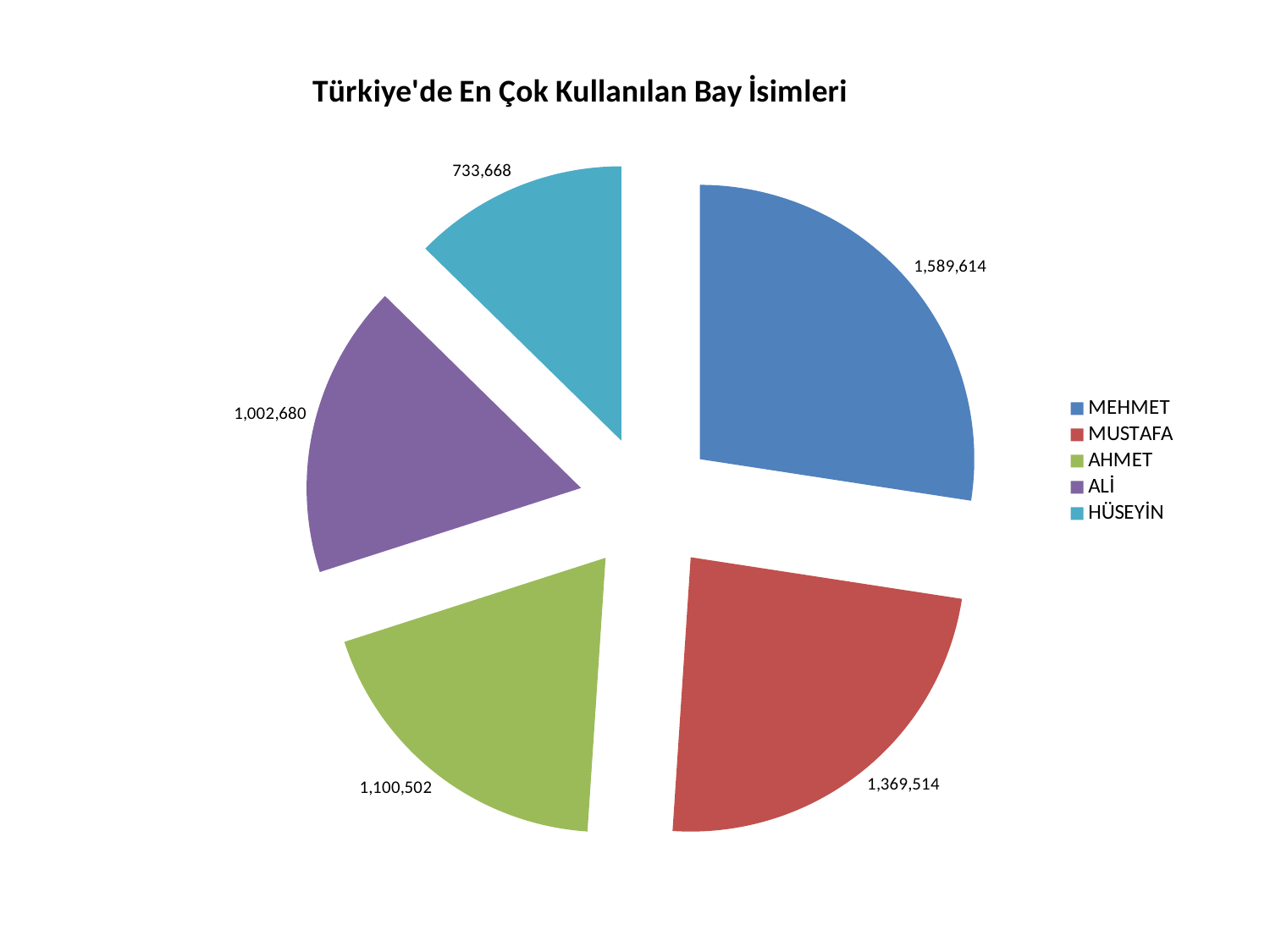

### Chart: Türkiye'de En Çok Kullanılan Bay İsimleri

| Category |  |
|---|---|
| MEHMET | 1589614.0 |
| MUSTAFA | 1369513.6000000003 |
| AHMET | 1100502.0 |
| ALİ | 1002679.5999999995 |
| HÜSEYİN | 733668.0 |